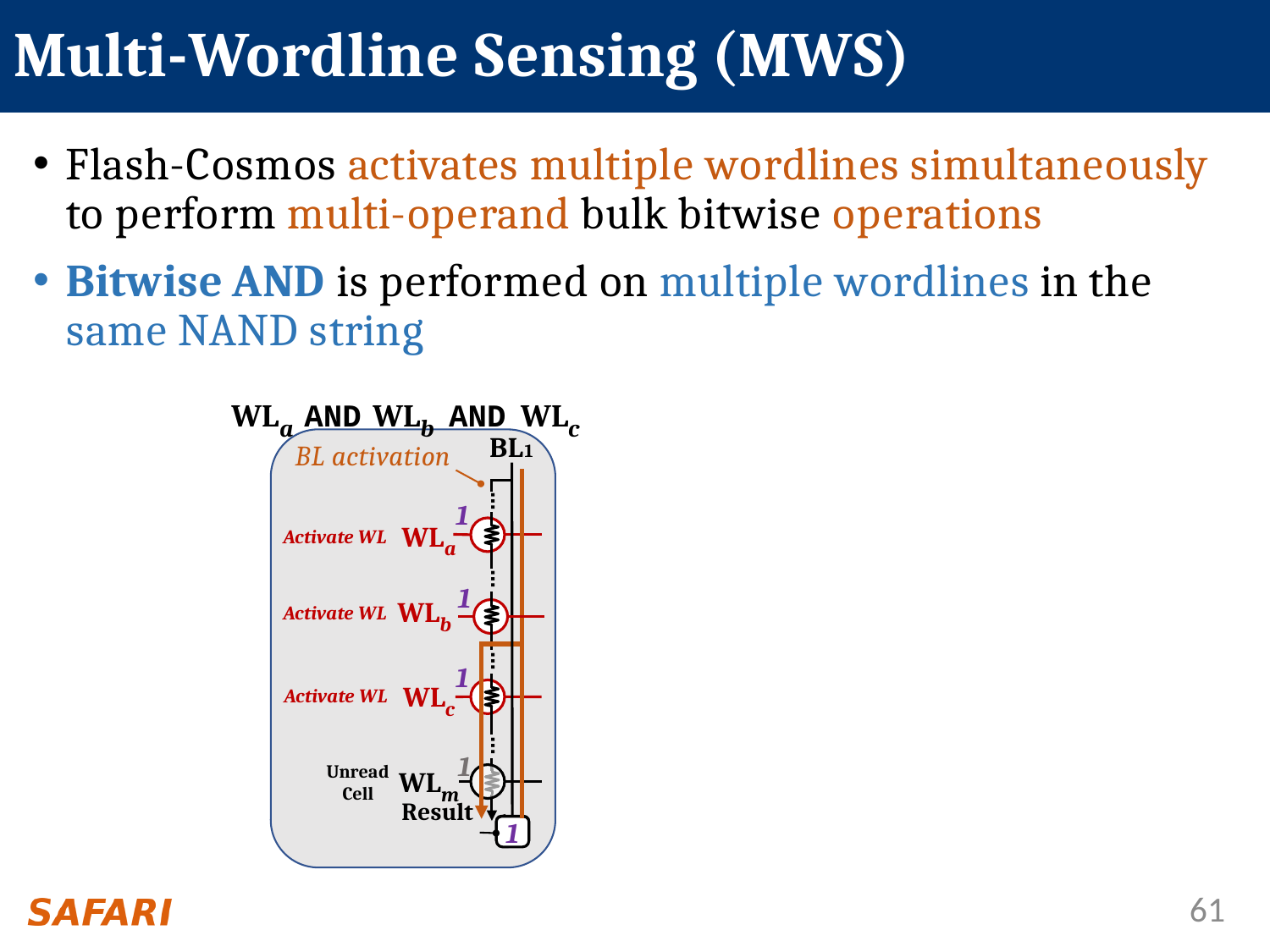

# Multi-Wordline Sensing (MWS)
Flash-Cosmos activates multiple wordlines simultaneously to perform multi-operand bulk bitwise operations
Bitwise AND is performed on multiple wordlines in the same NAND string
WLa  AND  WLb  AND  WLc

BL1

BL activation
⋯
1
Activate WL

WLa
⋯
1
WLb
Activate WL

⋯
1
Activate WL
WLc

⋯
1
Unread Cell
WLm

1

Result